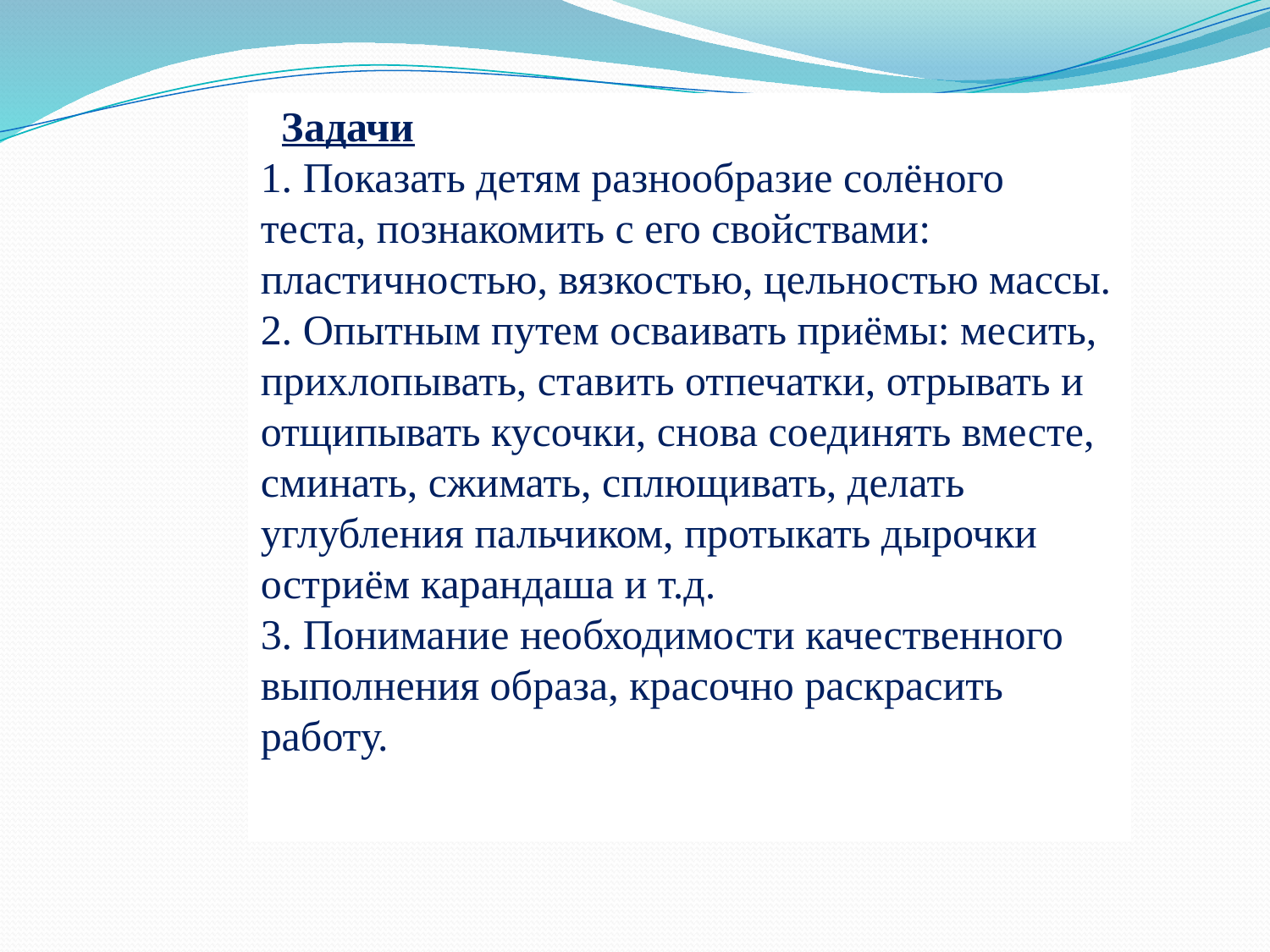

Задачи
1. Показать детям разнообразие солёного теста, познакомить с его свойствами: пластичностью, вязкостью, цельностью массы.
2. Опытным путем осваивать приёмы: месить, прихлопывать, ставить отпечатки, отрывать и отщипывать кусочки, снова соединять вместе, сминать, сжимать, сплющивать, делать углубления пальчиком, протыкать дырочки остриём карандаша и т.д.
3. Понимание необходимости качественного выполнения образа, красочно раскрасить работу.